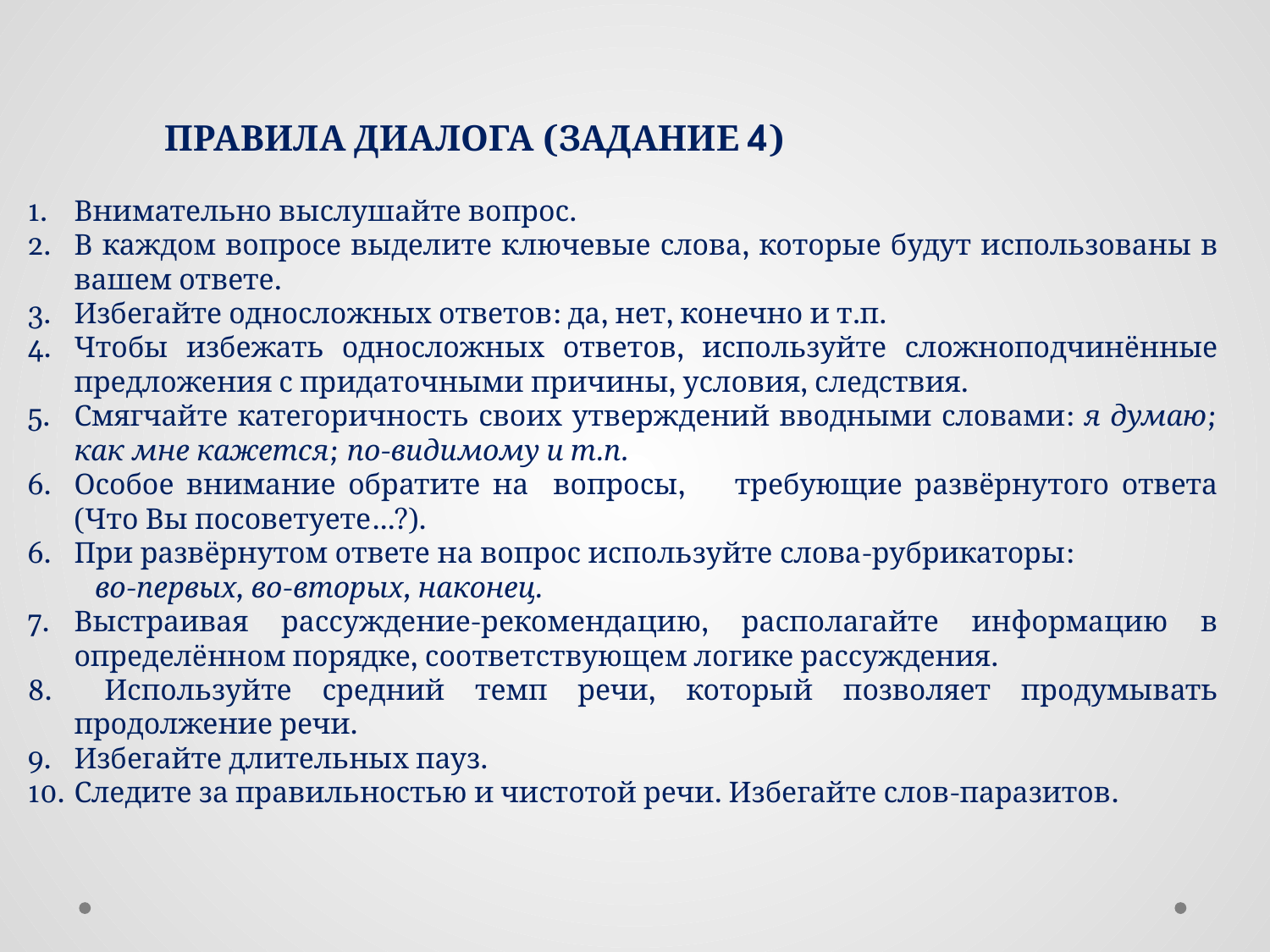

# Правила диалога (задание 4)
Внимательно выслушайте вопрос.
В каждом вопросе выделите ключевые слова, которые будут использованы в вашем ответе.
Избегайте односложных ответов: да, нет, конечно и т.п.
Чтобы избежать односложных ответов, используйте сложноподчинённые предложения с придаточными причины, условия, следствия.
Смягчайте категоричность своих утверждений вводными словами: я думаю; как мне кажется; по-видимому и т.п.
Особое внимание обратите на  вопросы,    требующие развёрнутого ответа (Что Вы посоветуете…?).
При развёрнутом ответе на вопрос используйте слова-рубрикаторы:                        во-первых, во-вторых, наконец.
Выстраивая рассуждение-рекомендацию, располагайте информацию в определённом порядке, соответствующем логике рассуждения.
 Используйте средний темп речи, который позволяет продумывать продолжение речи.
Избегайте длительных пауз.
Следите за правильностью и чистотой речи. Избегайте слов-паразитов.